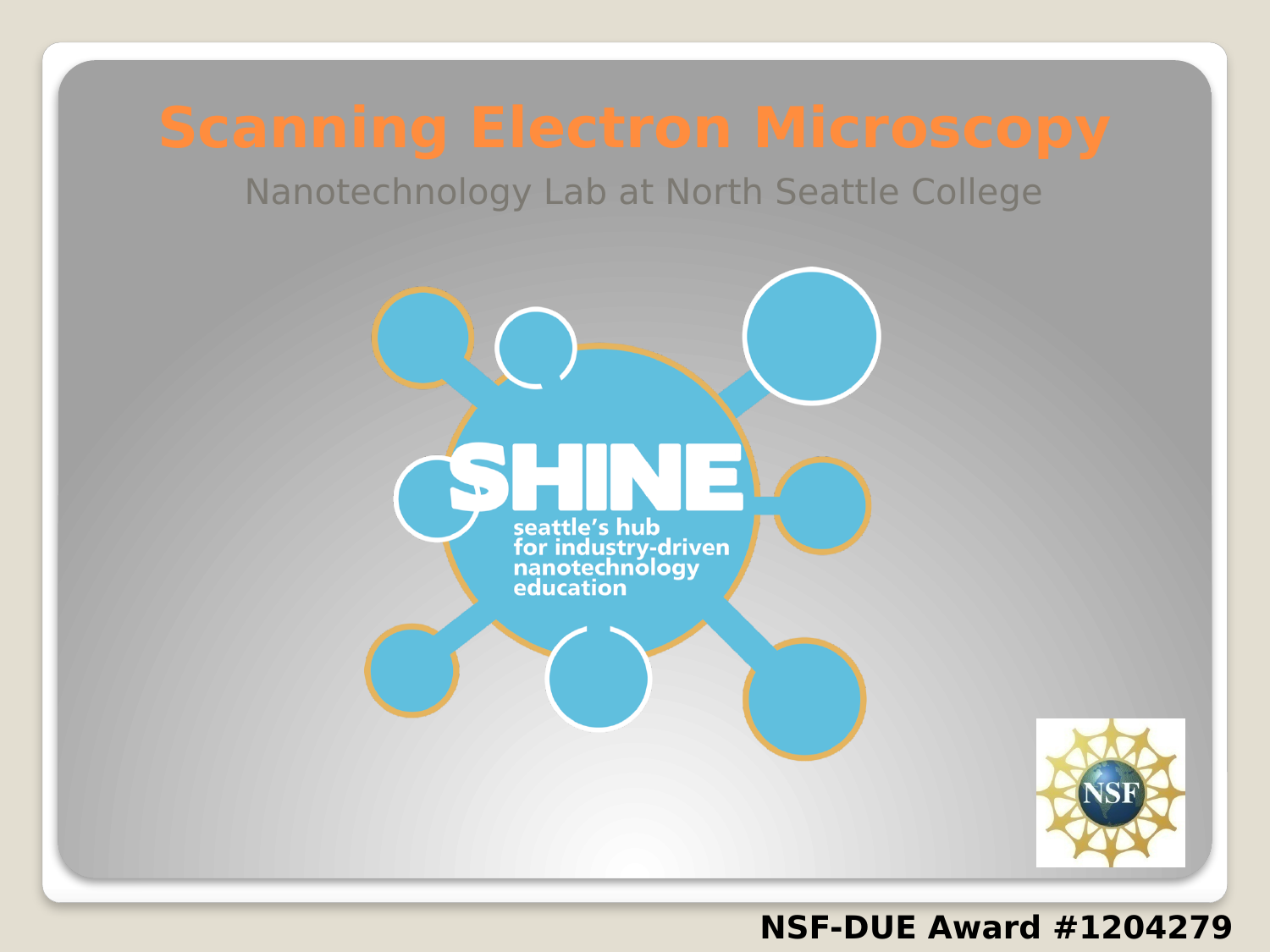

# Scanning Electron Microscopy
Nanotechnology Lab at North Seattle College